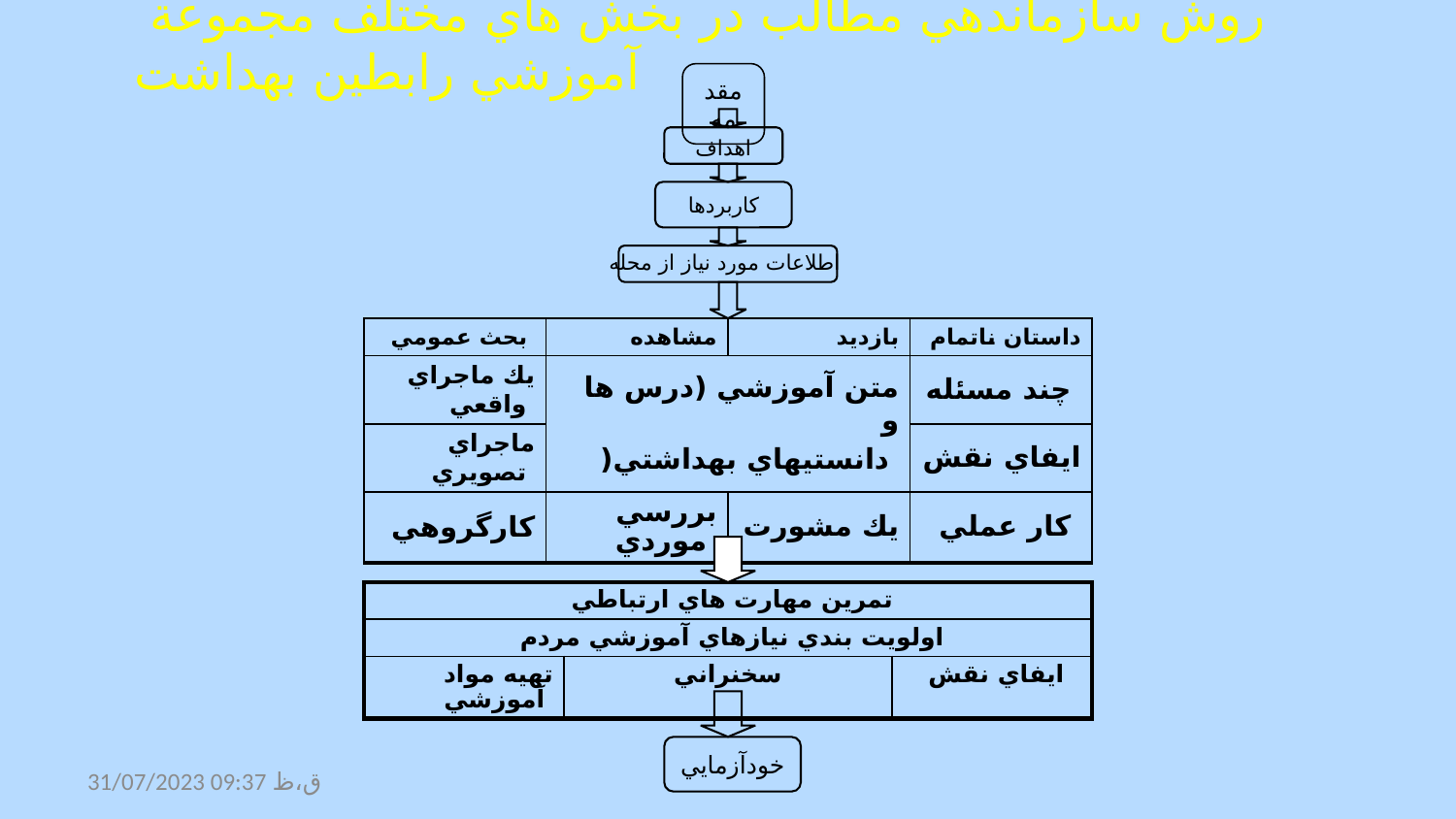

# روش سازماندهي مطالب در بخش هاي مختلف مجموعة  آموزشي رابطين بهداشت
مقدمه

اهداف

كاربردها

اطلاعات مورد نياز از محله

| بحث عمومي | مشاهده | بازديد | داستان ناتمام |
| --- | --- | --- | --- |
| يك ماجراي واقعي | متن آموزشي (درس ها و دانستيهاي بهداشتي( |  | چند مسئله |
| ماجراي تصويري |  |  | ايفاي نقش |
| كارگروهي | بررسي موردي | يك مشورت | كار عملي |

| تمرين مهارت هاي ارتباطي |  |  |
| --- | --- | --- |
| اولويت بندي نيازهاي آموزشي مردم |  |  |
| تهيه مواد آموزشي | سخنراني | ايفاي نقش |

خودآزمايي
31/07/2023 09:37 ق،ظ